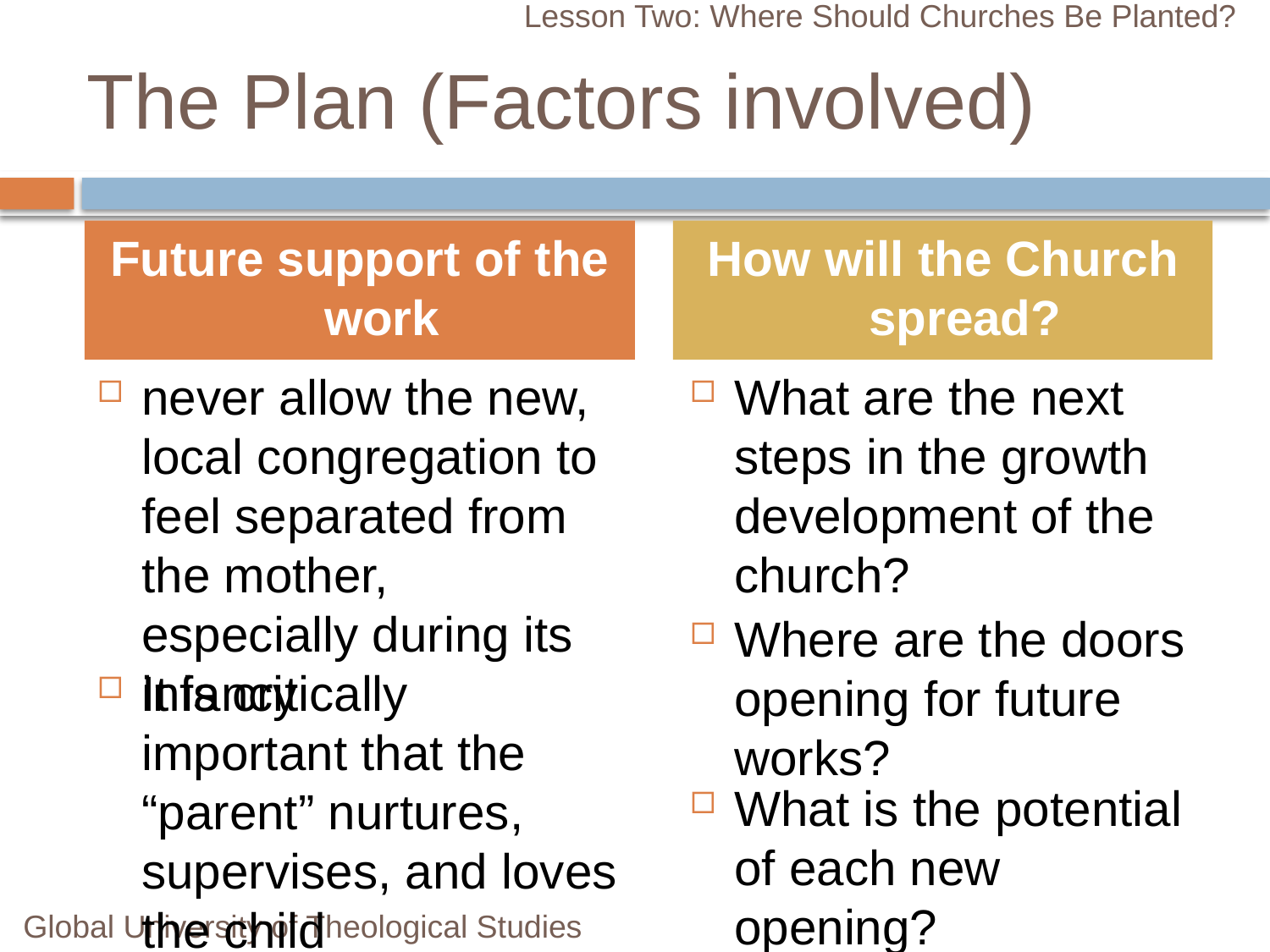

Lesson Two: Where Should Churches Be Planted?
# The Plan (Factors involved)
Future support of the work
How will the Church spread?
never allow the new, local congregation to feel separated from the mother, especially during its infancy
What are the next steps in the growth development of the church?
Where are the doors opening for future works?
It is critically important that the “parent” nurtures, supervises, and loves the child
What is the potential of each new opening?
Global University of Theological Studies